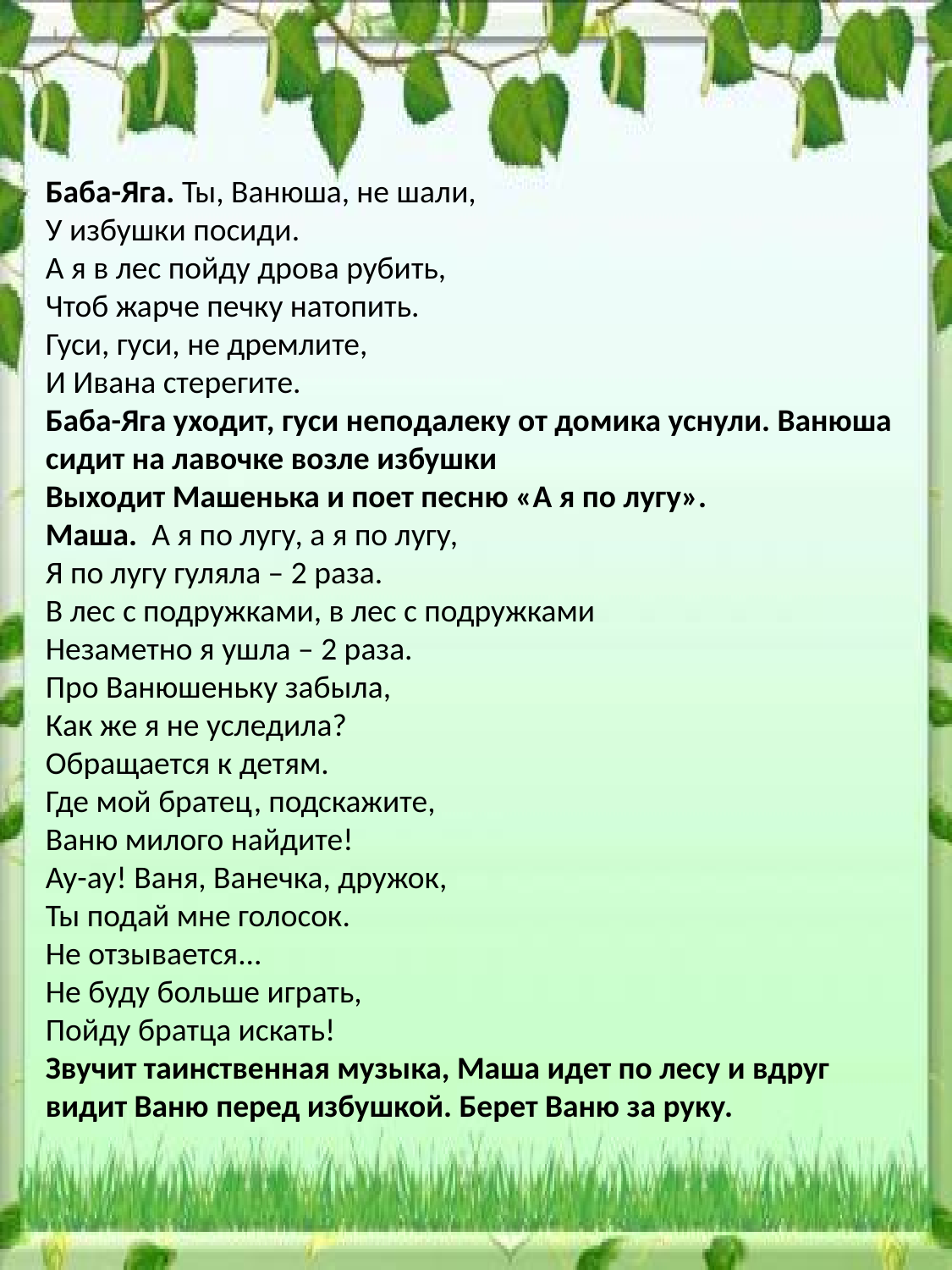

Баба-Яга. Ты, Ванюша, не шали,
У избушки посиди.
А я в лес пойду дрова рубить,
Чтоб жарче печку натопить.
Гуси, гуси, не дремлите,
И Ивана стерегите.
Баба-Яга уходит, гуси неподалеку от домика уснули. Ванюша сидит на лавочке возле избушки
Выходит Машенька и поет песню «А я по лугу».
Маша.  А я по лугу, а я по лугу,
Я по лугу гуляла – 2 раза.
В лес с подружками, в лес с подружками
Незаметно я ушла – 2 раза.
Про Ванюшеньку забыла,
Как же я не уследила?
Обращается к детям.
Где мой братец, подскажите,
Ваню милого найдите!
Ау-ау! Ваня, Ванечка, дружок,
Ты подай мне голосок.
Не отзывается...
Не буду больше играть,
Пойду братца искать!
Звучит таинственная музыка, Маша идет по лесу и вдруг видит Ваню перед избушкой. Берет Ваню за руку.